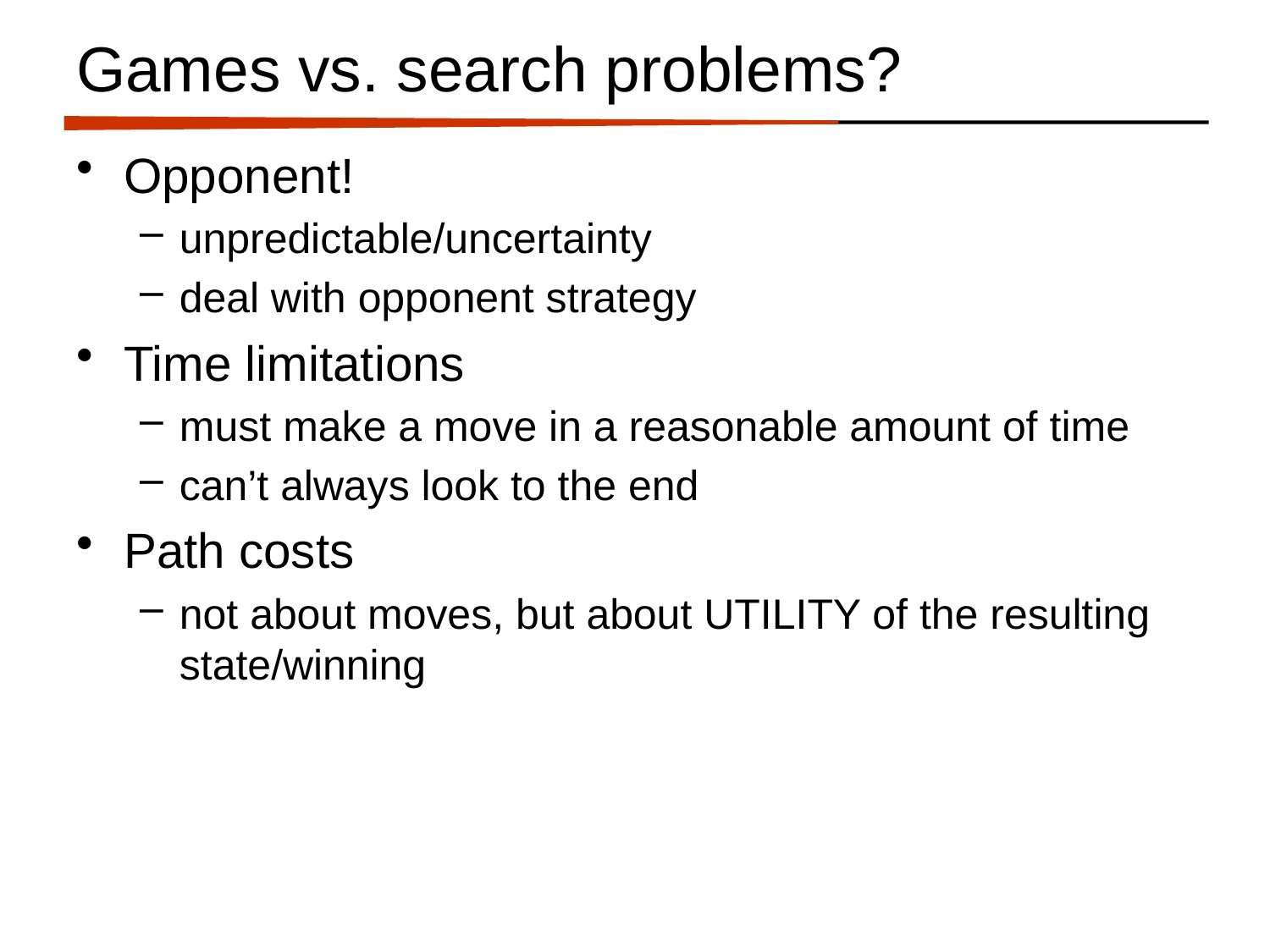

# Games vs. search problems?
Opponent!
unpredictable/uncertainty
deal with opponent strategy
Time limitations
must make a move in a reasonable amount of time
can’t always look to the end
Path costs
not about moves, but about UTILITY of the resulting state/winning